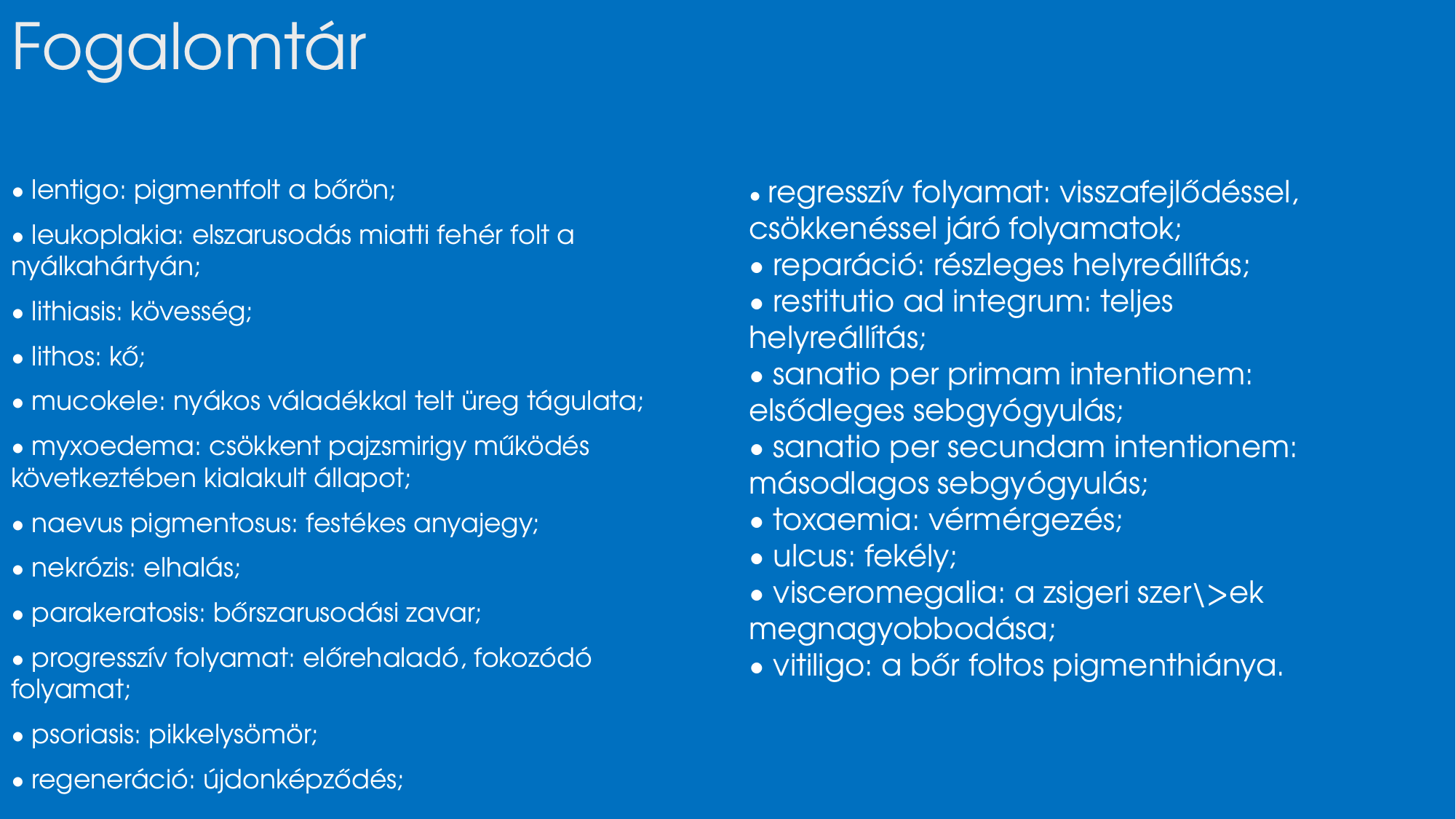

# Fogalomtár
• lentigo: pigmentfolt a bőrön;
• leukoplakia: elszarusodás miatti fehér folt a nyálkahártyán;
• lithiasis: kövesség;
• lithos: kő;
• mucokele: nyákos váladékkal telt üreg tágulata;
• myxoedema: csökkent pajzsmirigy működés következtében kialakult állapot;
• naevus pigmentosus: festékes anyajegy;
• nekrózis: elhalás;
• parakeratosis: bőrszarusodási zavar;
• progresszív folyamat: előrehaladó, fokozódó folyamat;
• psoriasis: pikkelysömör;
• regeneráció: újdonképződés;
• regresszív folyamat: visszafejlődéssel, csökkenéssel járó folyamatok;
• reparáció: részleges helyreállítás;
• restitutio ad integrum: teljes helyreállítás;
• sanatio per primam intentionem: elsődleges sebgyógyulás;
• sanatio per secundam intentionem: másodlagos sebgyógyulás;
• toxaemia: vérmérgezés;
• ulcus: fekély;
• visceromegalia: a zsigeri szer\>ek megnagyobbodása;
• vitiligo: a bőr foltos pigmenthiánya.